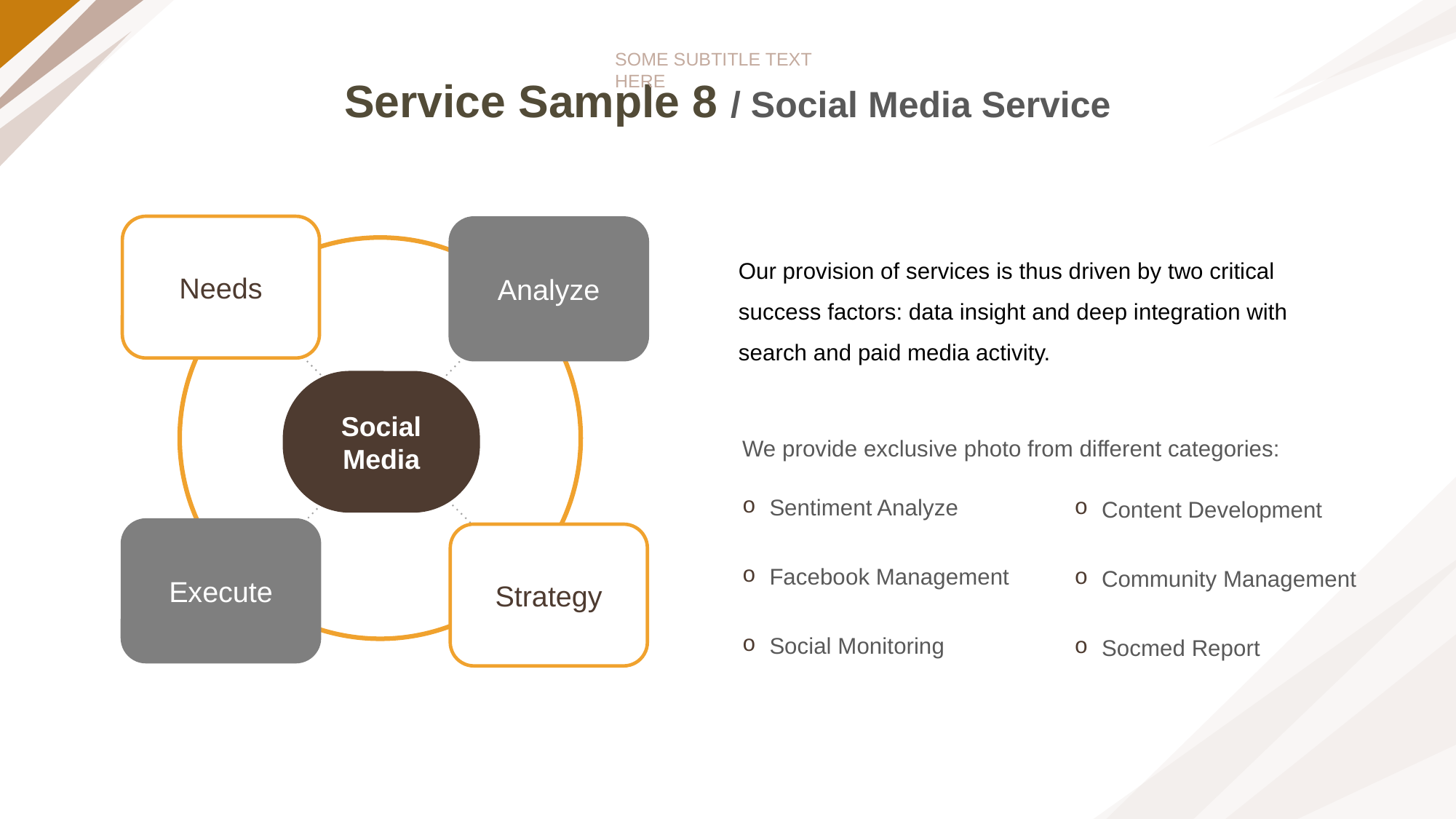

SOME SUBTITLE TEXT HERE
# Service Sample 8 / Social Media Service
Needs
Analyze
Our provision of services is thus driven by two critical success factors: data insight and deep integration with search and paid media activity.

Social Media
We provide exclusive photo from different categories:
Sentiment Analyze
Facebook Management
Social Monitoring
Content Development
Community Management
Socmed Report
Execute
Strategy